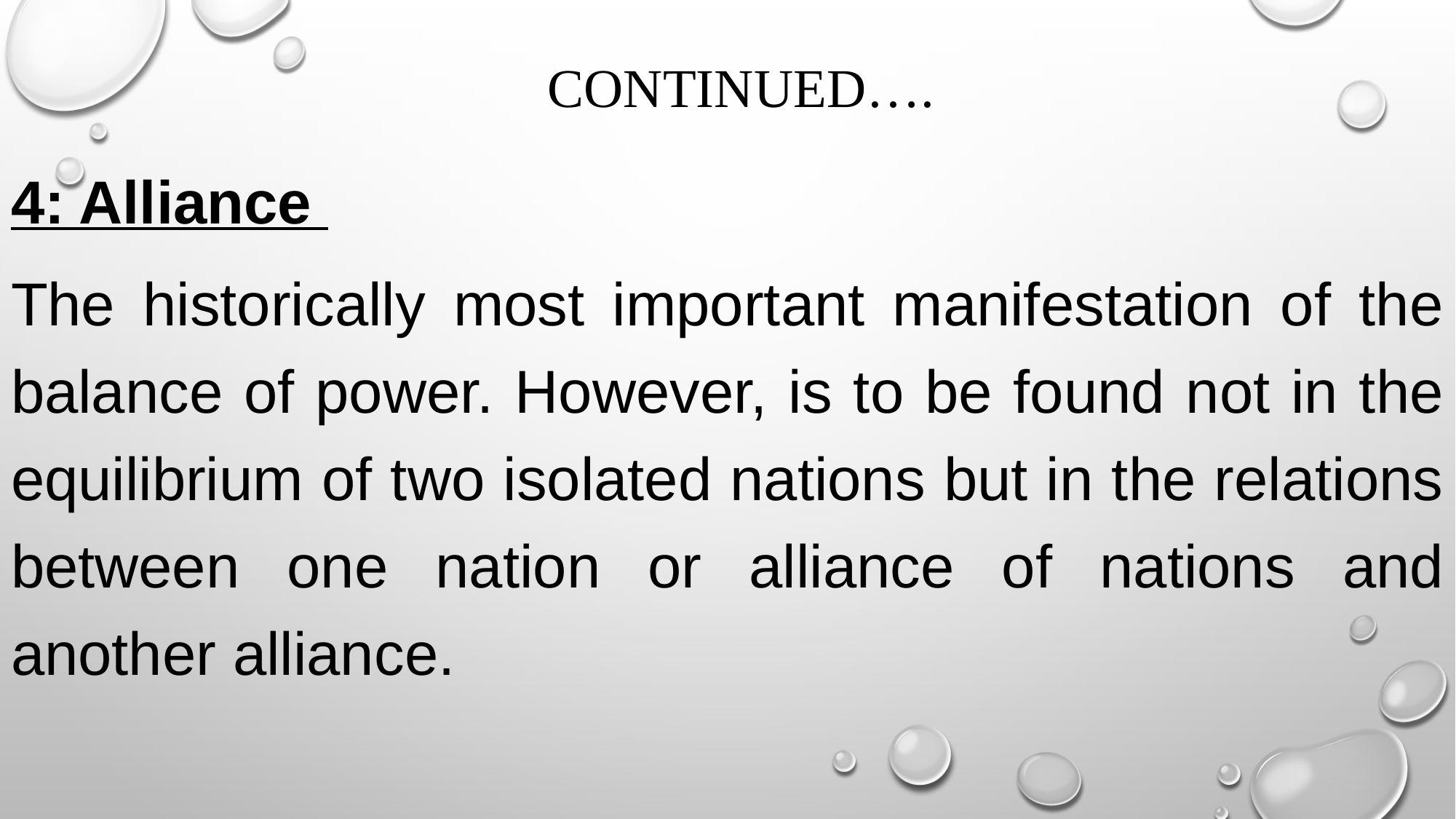

# continued….
4: Alliance
The historically most important manifestation of the balance of power. However, is to be found not in the equilibrium of two isolated nations but in the relations between one nation or alliance of nations and another alliance.